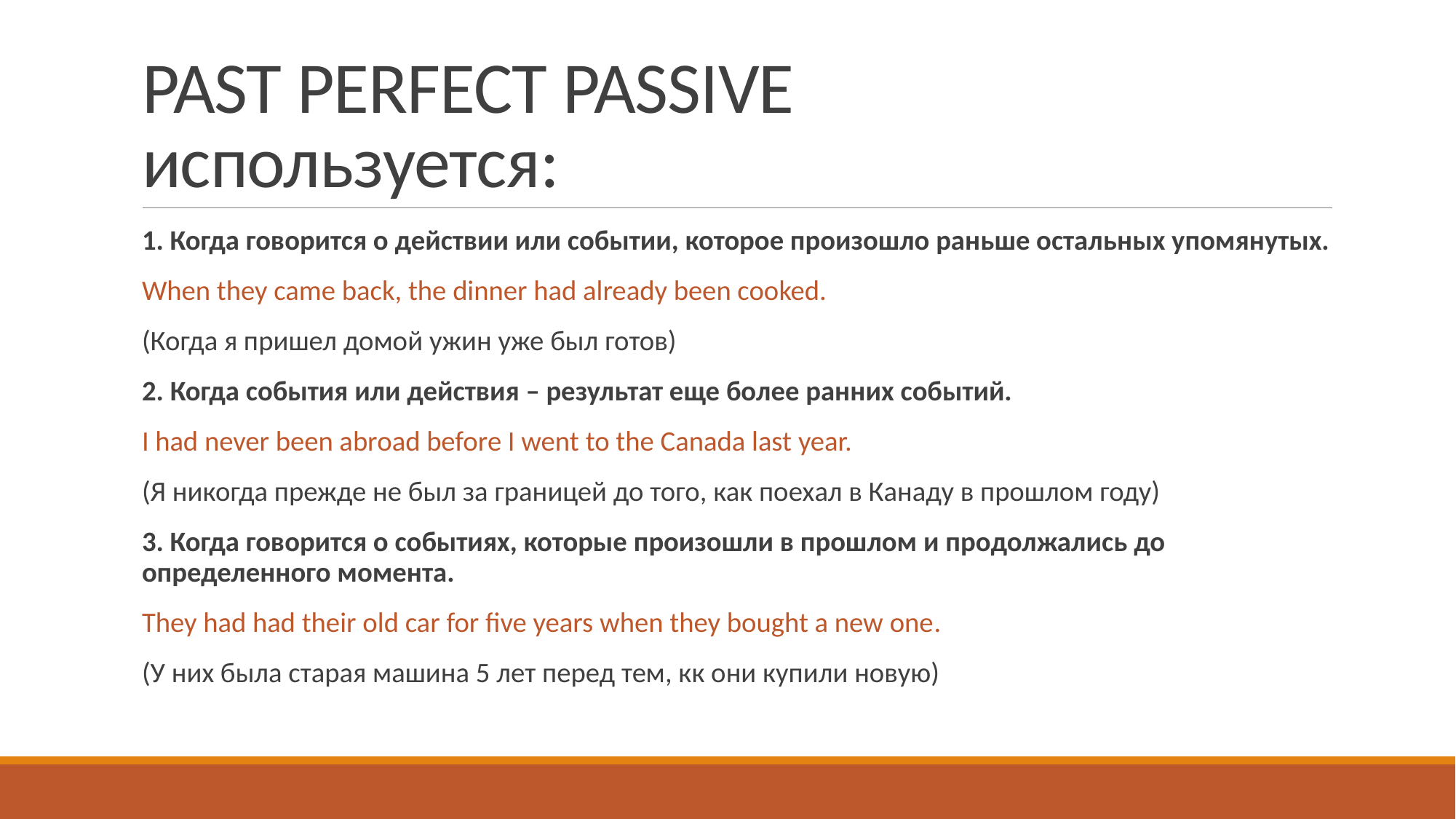

# PAST PERFECT PASSIVE используется:
1. Когда говорится о действии или событии, которое произошло раньше остальных упомянутых.
When they came back, the dinner had already been cooked.
(Когда я пришел домой ужин уже был готов)
2. Когда события или действия – результат еще более ранних событий.
I had never been abroad before I went to the Canada last year.
(Я никогда прежде не был за границей до того, как поехал в Канаду в прошлом году)
3. Когда говорится о событиях, которые произошли в прошлом и продолжались до определенного момента.
They had had their old car for five years when they bought a new one.
(У них была старая машина 5 лет перед тем, кк они купили новую)